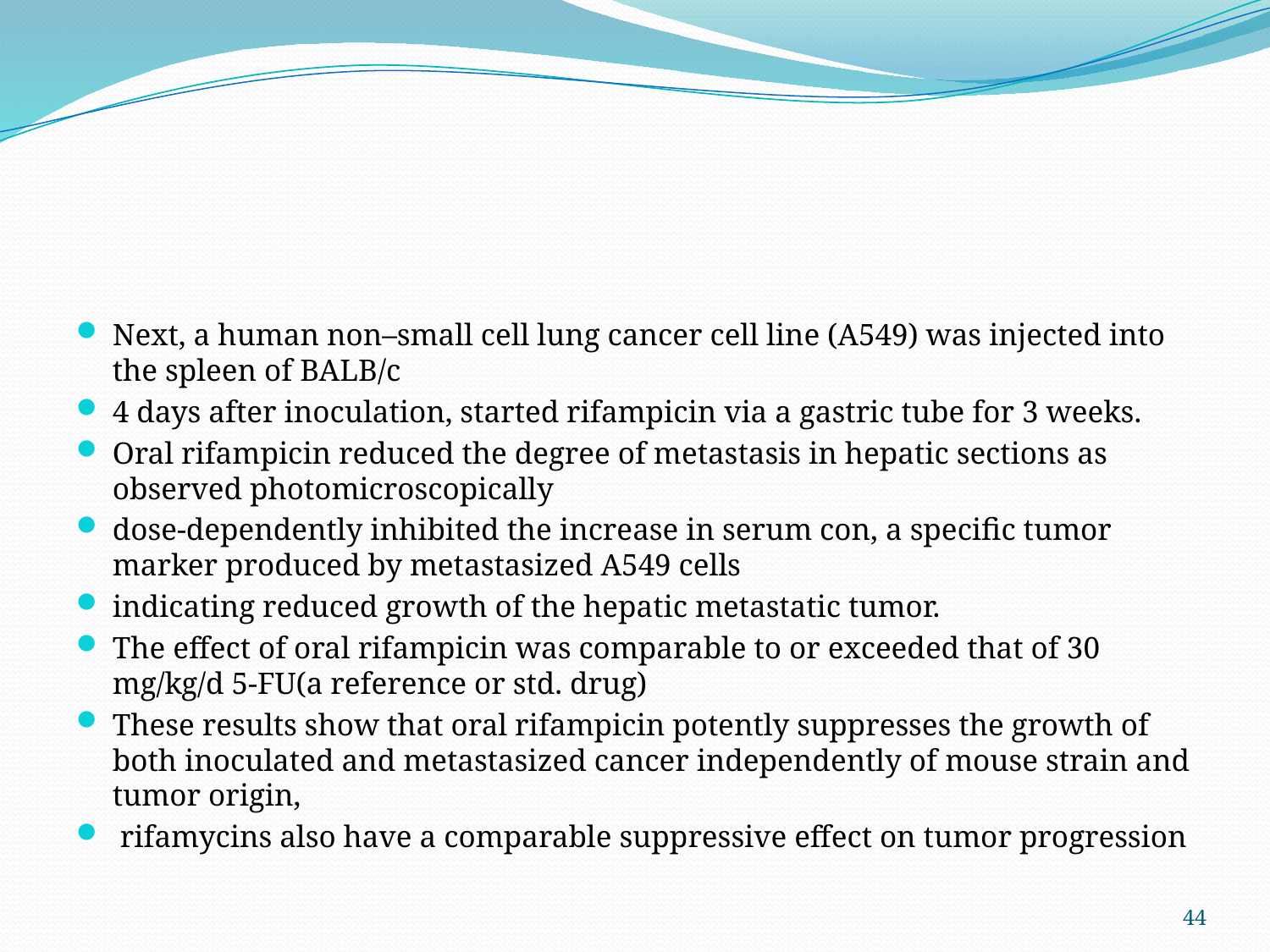

#

Next, a human non–small cell lung cancer cell line (A549) was injected into the spleen of BALB/c
4 days after inoculation, started rifampicin via a gastric tube for 3 weeks.
Oral rifampicin reduced the degree of metastasis in hepatic sections as observed photomicroscopically
dose-dependently inhibited the increase in serum con, a specific tumor marker produced by metastasized A549 cells
indicating reduced growth of the hepatic metastatic tumor.
The effect of oral rifampicin was comparable to or exceeded that of 30 mg/kg/d 5-FU(a reference or std. drug)
These results show that oral rifampicin potently suppresses the growth of both inoculated and metastasized cancer independently of mouse strain and tumor origin,
 rifamycins also have a comparable suppressive effect on tumor progression
44